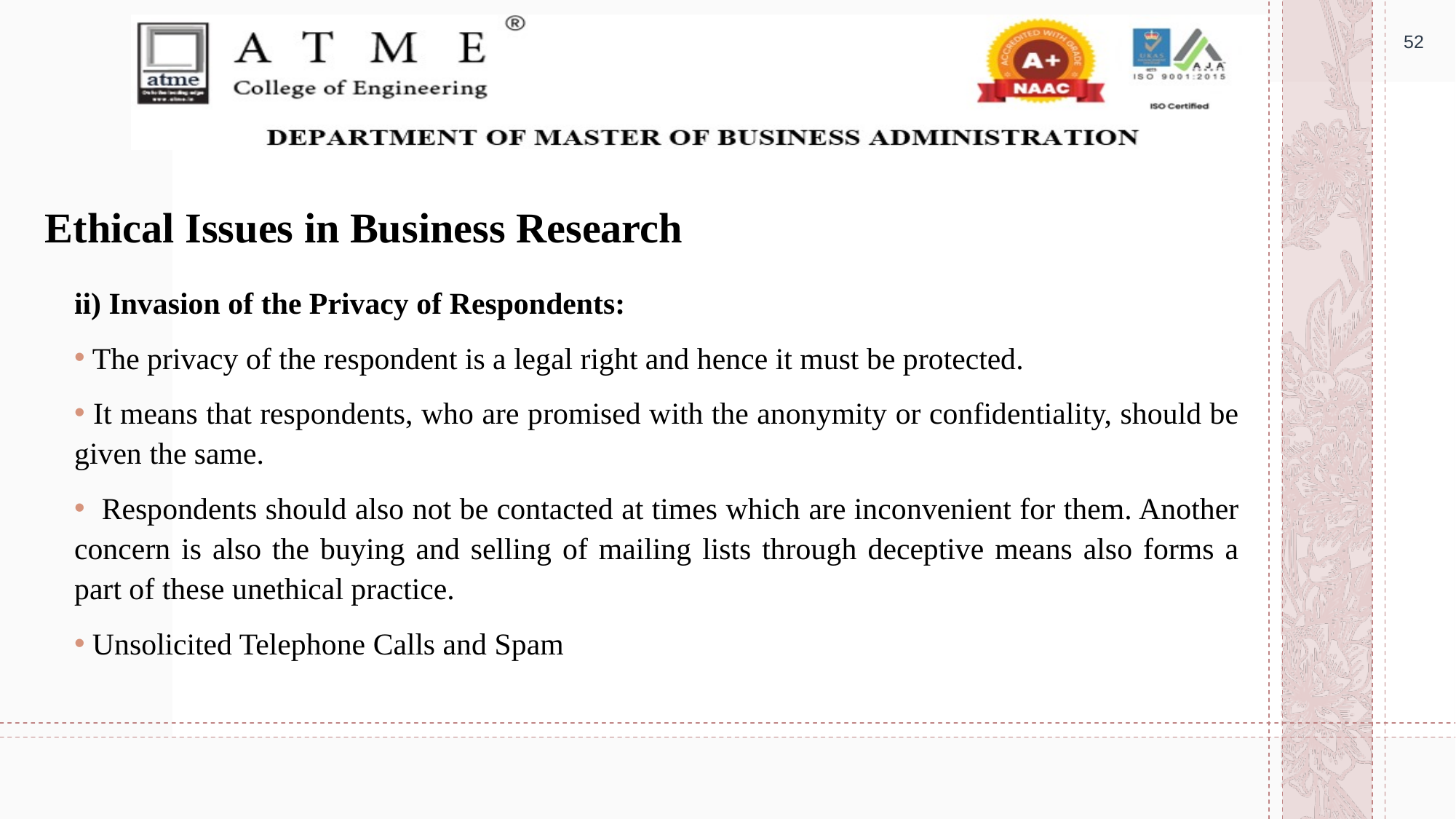

52
# Ethical Issues in Business Research
ii) Invasion of the Privacy of Respondents:
 The privacy of the respondent is a legal right and hence it must be protected.
 It means that respondents, who are promised with the anonymity or confidentiality, should be given the same.
  Respondents should also not be contacted at times which are inconvenient for them. Another concern is also the buying and selling of mailing lists through deceptive means also forms a part of these unethical practice.
 Unsolicited Telephone Calls and Spam